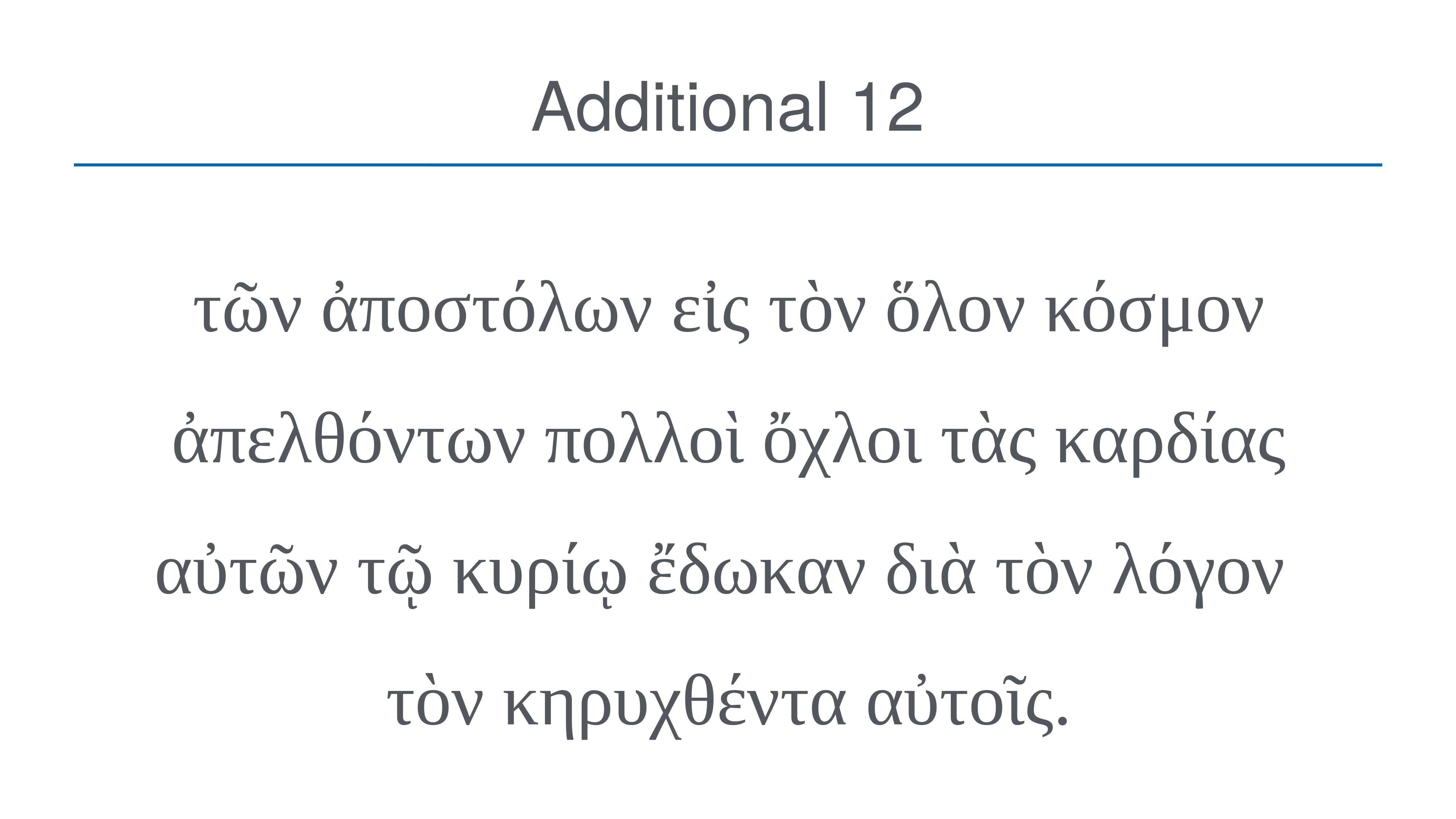

# Additional 12
τῶν ἀποστόλων εἰς τὸν ὅλον κόσμον ἀπελθόντων πολλοὶ ὄχλοι τὰς καρδίας αὐτῶν τῷ κυρίῳ ἔδωκαν διὰ τὸν λόγον
τὸν κηρυχθέντα αὐτοῖς.